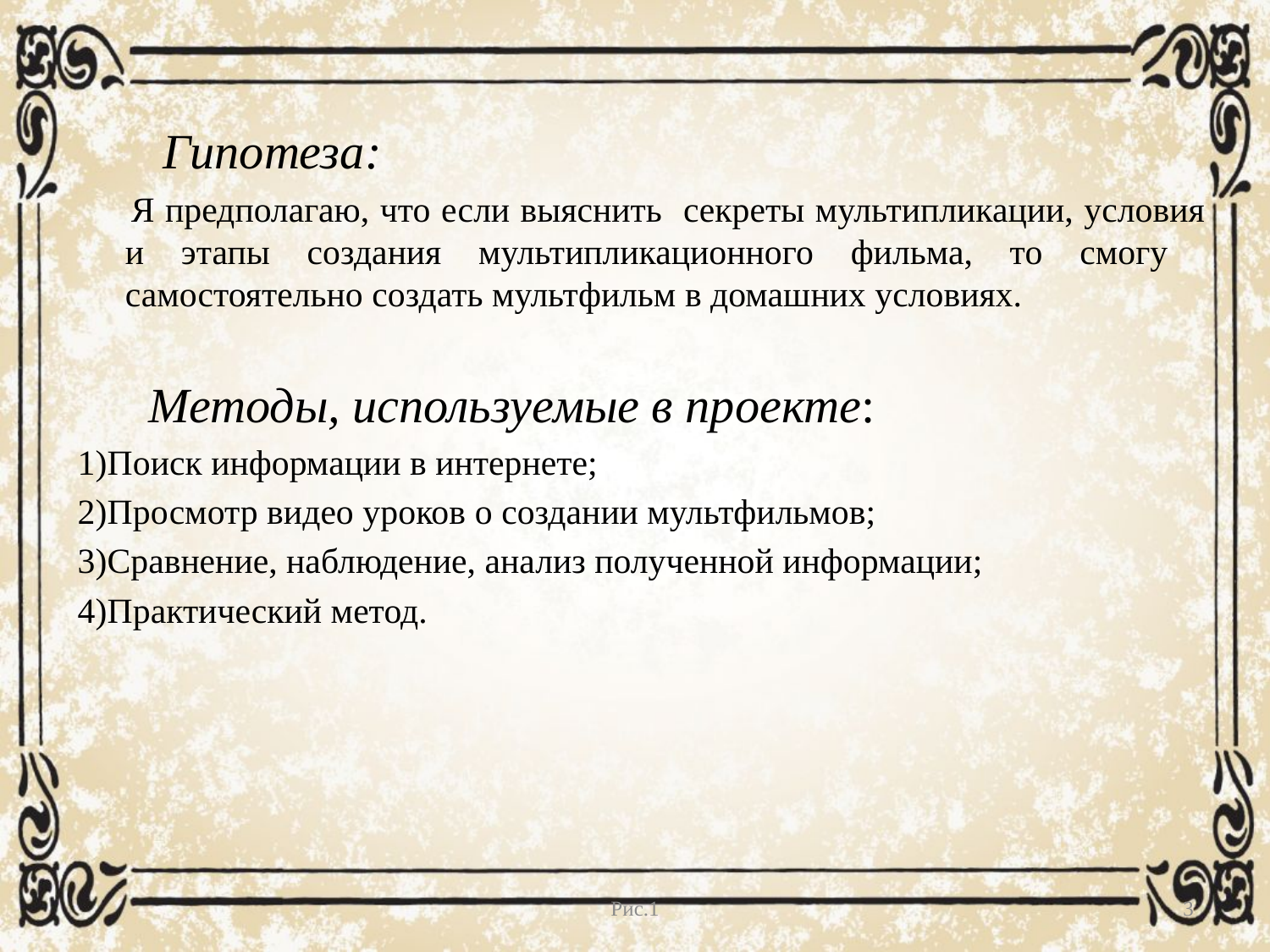

Гипотеза:
     Я предполагаю, что если выяснить  секреты мультипликации, условия и этапы создания мультипликационного фильма, то смогу  самостоятельно создать мультфильм в домашних условиях.

        Методы, используемые в проекте:
1)Поиск информации в интернете;
2)Просмотр видео уроков о создании мультфильмов;
3)Сравнение, наблюдение, анализ полученной информации;
4)Практический метод.

Рис.1
3